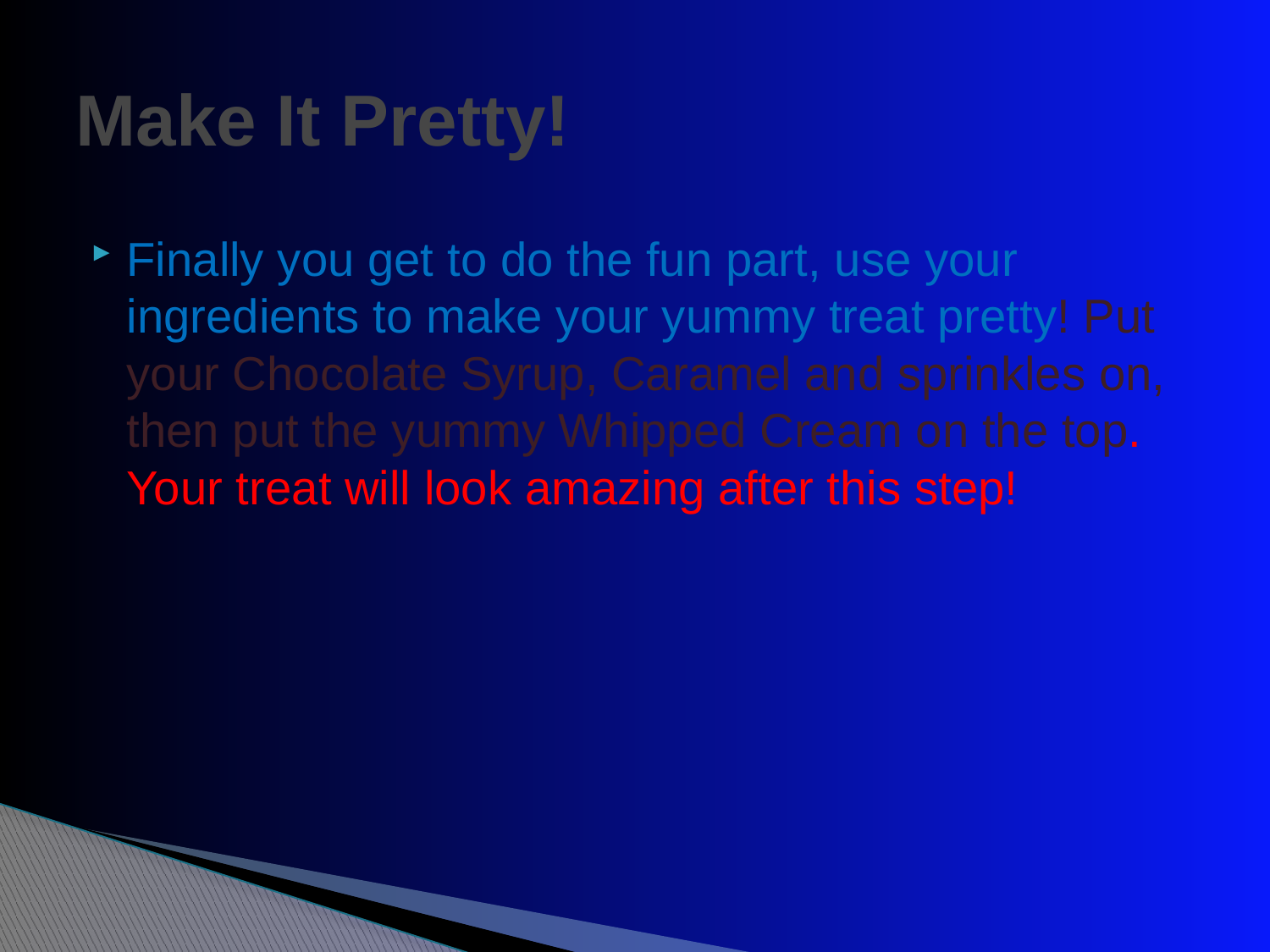

# Make It Pretty!
Finally you get to do the fun part, use your ingredients to make your yummy treat pretty! Put your Chocolate Syrup, Caramel and sprinkles on, then put the yummy Whipped Cream on the top.  Your treat will look amazing after this step!